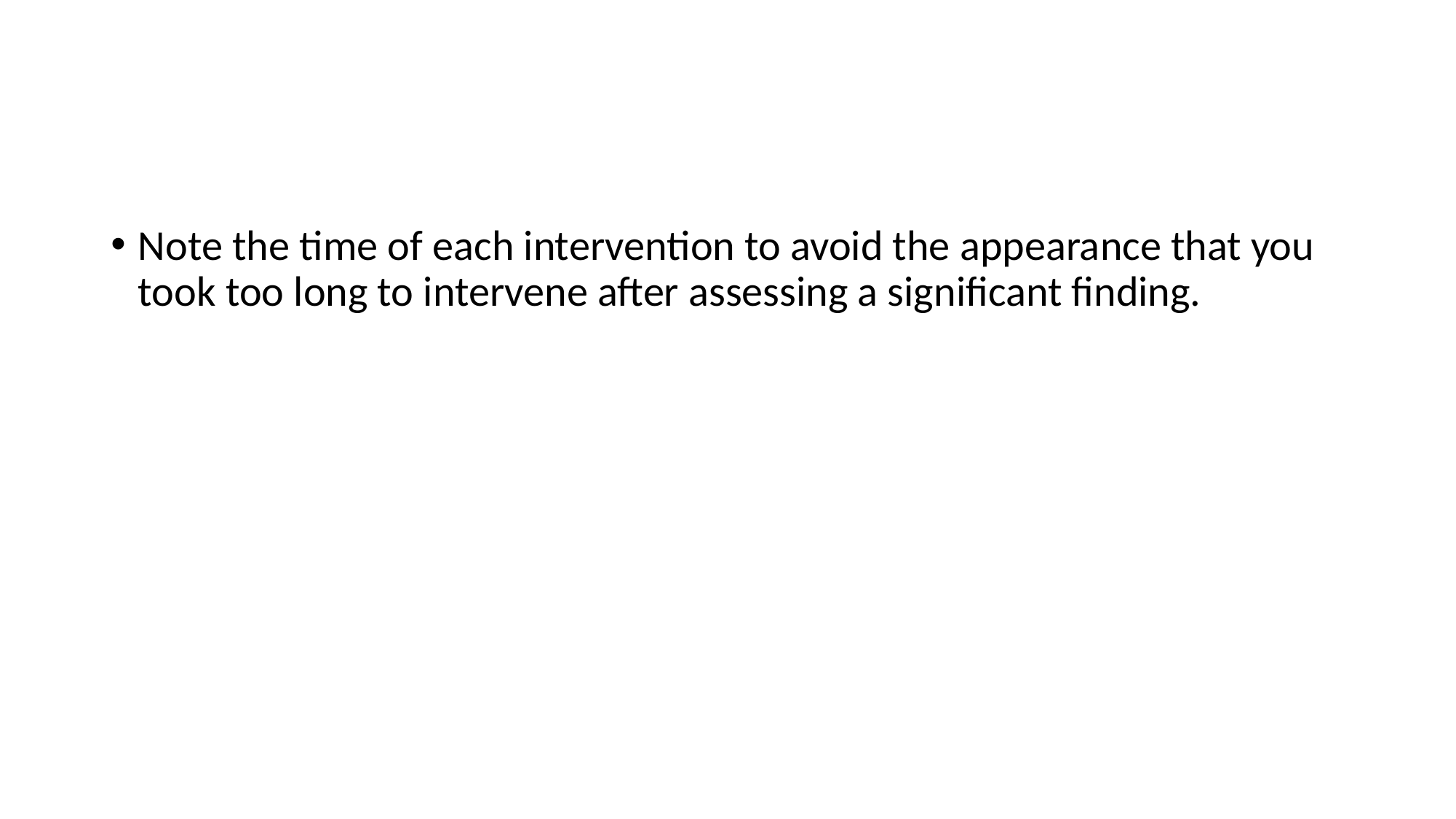

#
Note the time of each intervention to avoid the appearance that you took too long to intervene after assessing a significant finding.